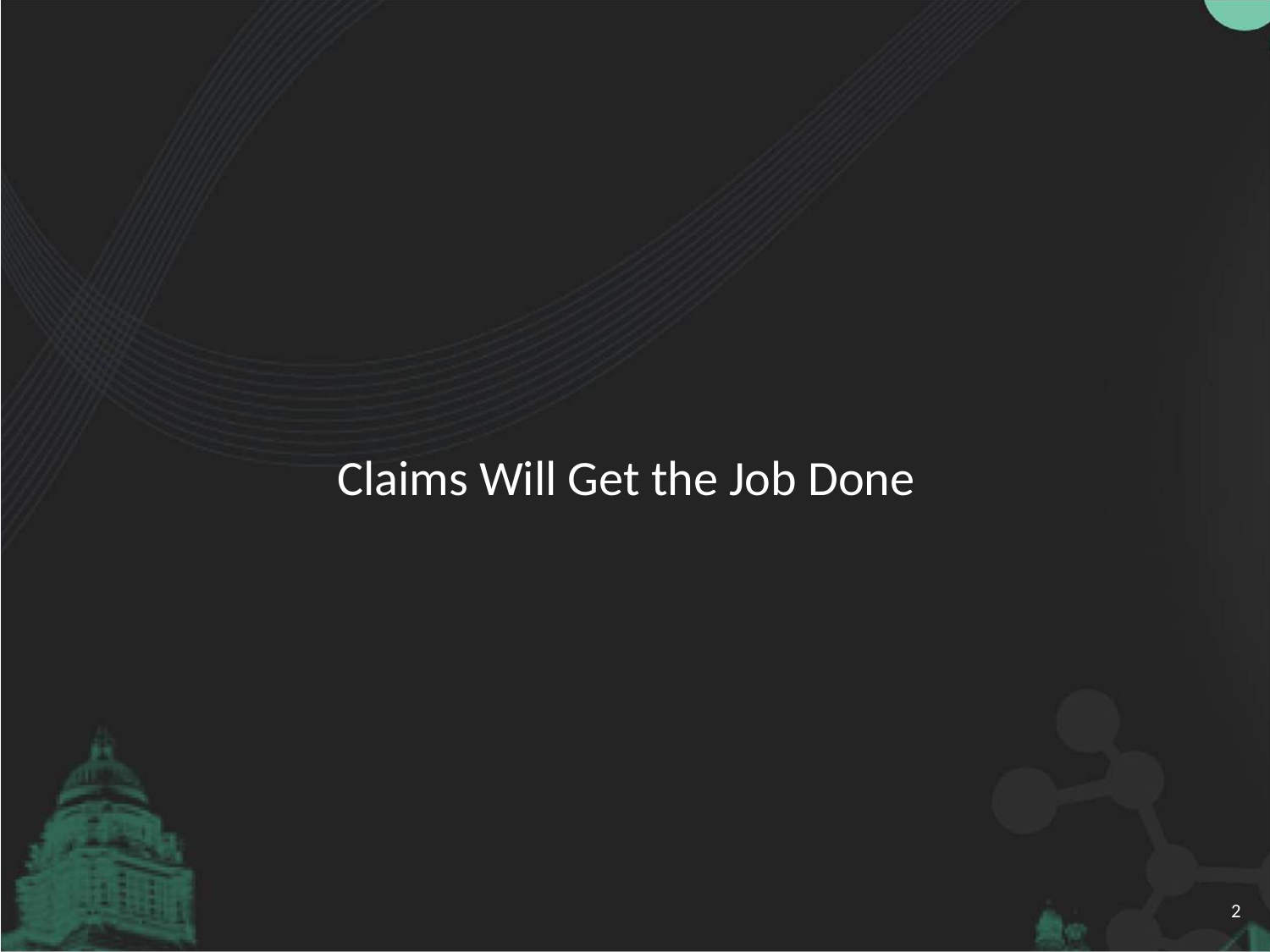

# Claims Will Get the Job Done
2